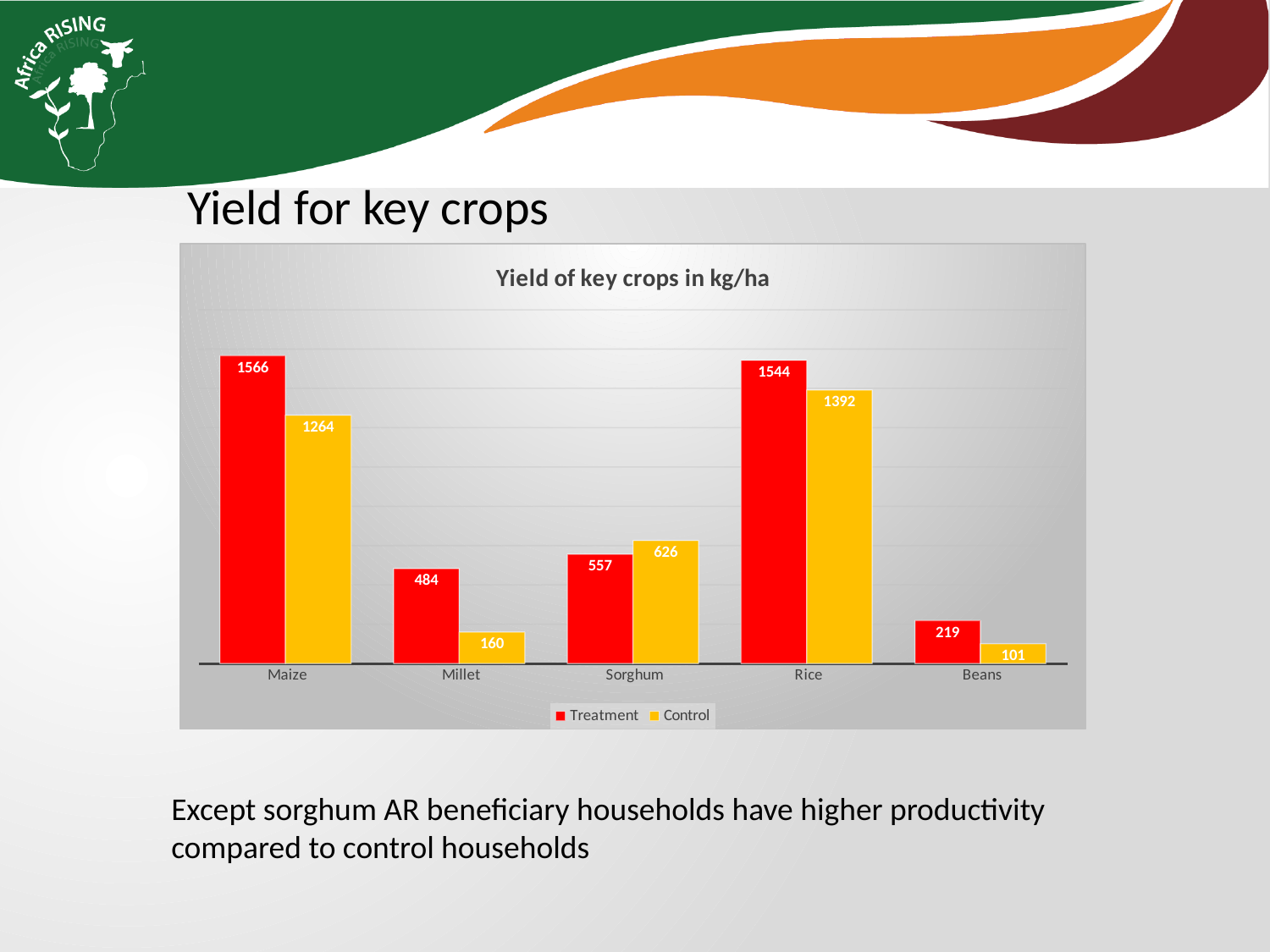

Yield for key crops

### Chart: Yield of key crops in kg/ha

| Category | Treatment | Control |
|---|---|---|
|  Maize | 1565.7 | 1263.91 |
|  Millet | 483.59 | 160.08 |
|  Sorghum | 556.82 | 626.26 |
|  Rice | 1543.77 | 1391.58 |
|  Beans | 218.71 | 101.0 |
Except sorghum AR beneficiary households have higher productivity compared to control households